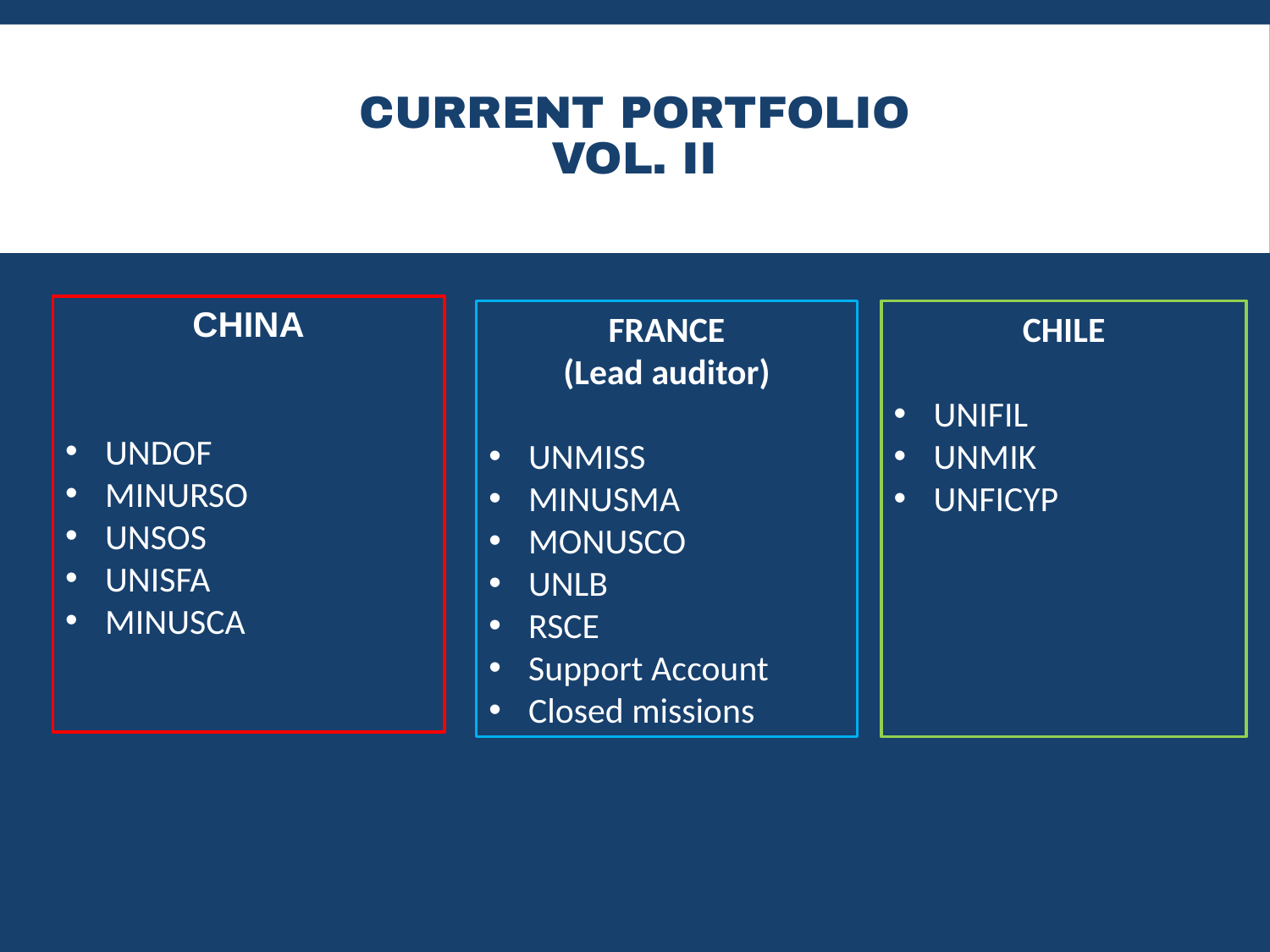

# Current portfolio vol. iI
CHINA

UNDOF
MINURSO
UNSOS
UNISFA
MINUSCA

FRANCE
(Lead auditor)

UNMISS
MINUSMA
MONUSCO
UNLB
RSCE
Support Account
Closed missions
CHILE

UNIFIL
UNMIK
UNFICYP